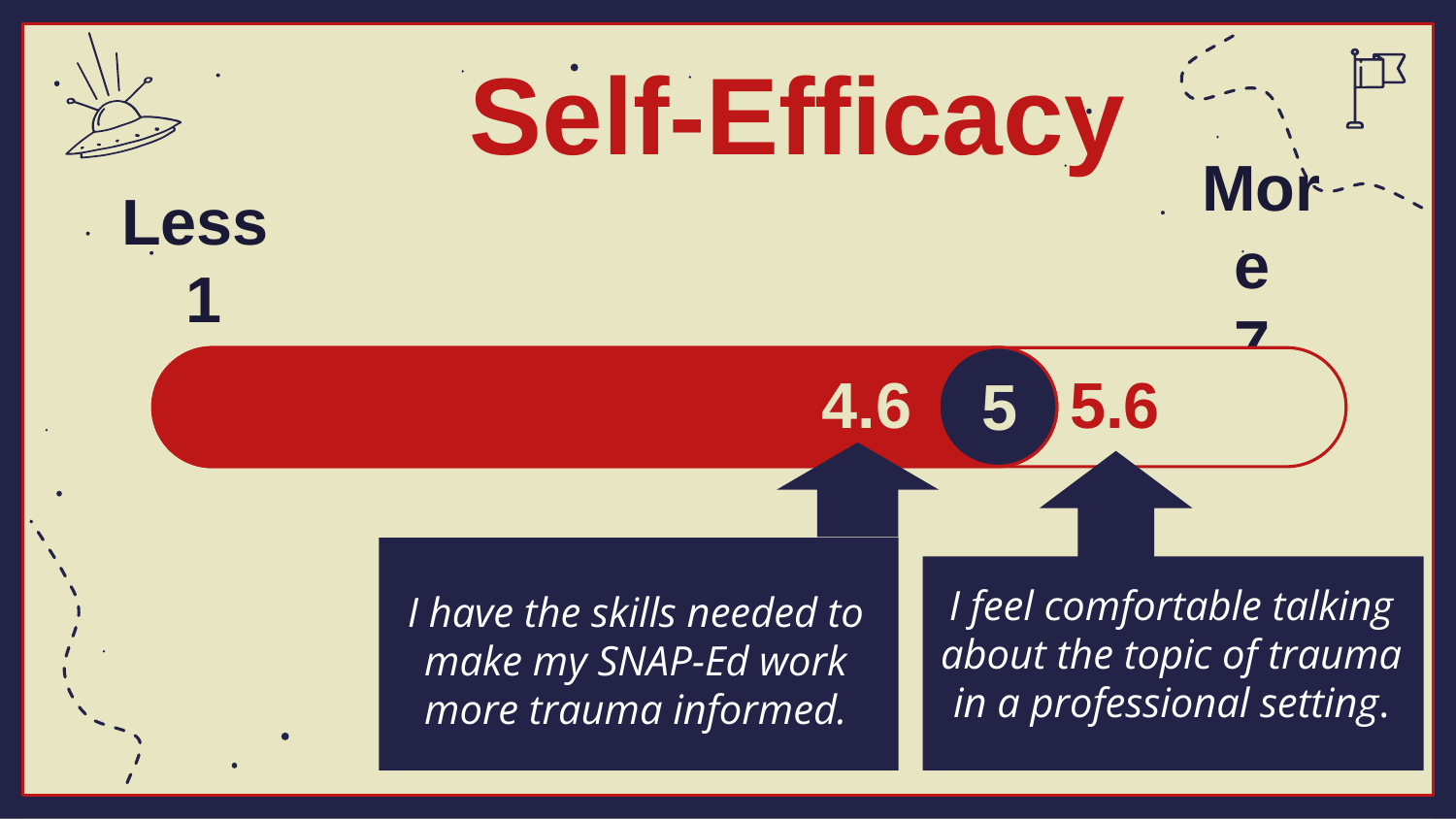

# Self-Efficacy

Less
1
More
7

5
4.6
5.6

I feel comfortable talking about the topic of trauma in a professional setting.

I have the skills needed to make my SNAP-Ed work more trauma informed.